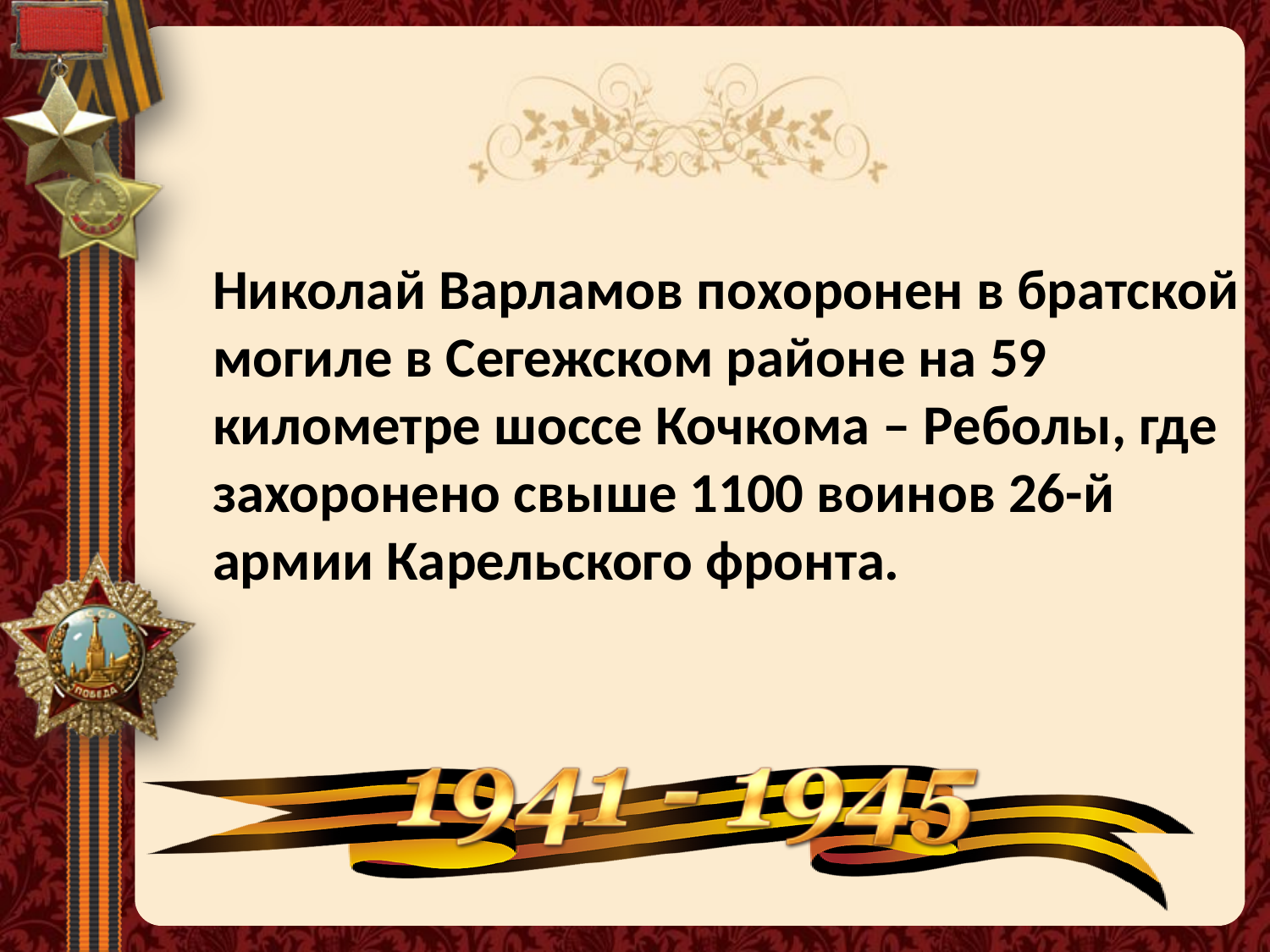

# Николай Варламов похоронен в братской могиле в Сегежском районе на 59 километре шоссе Кочкома – Реболы, где захоронено свыше 1100 воинов 26-й армии Карельского фронта.